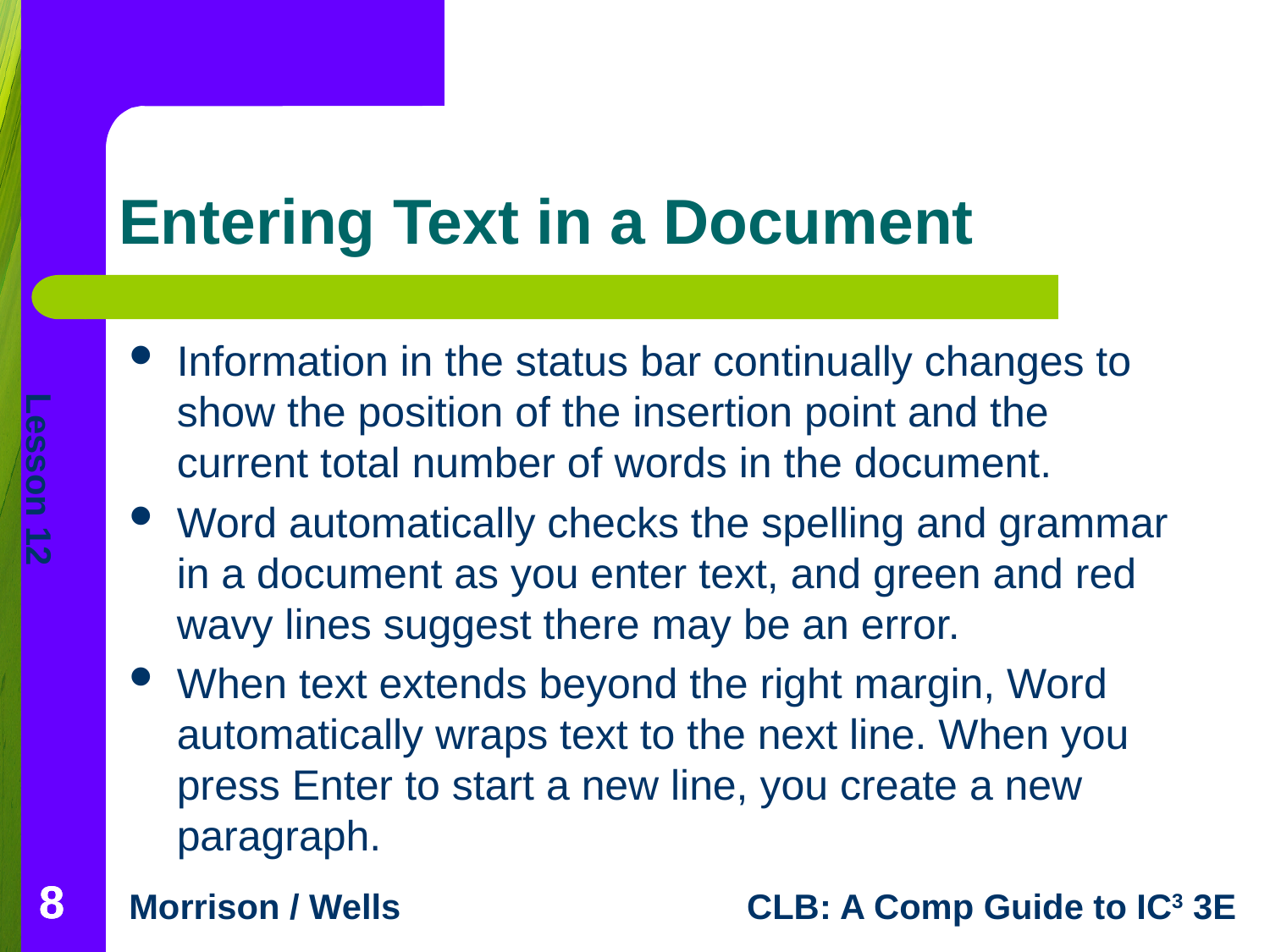

# Entering Text in a Document
Information in the status bar continually changes to show the position of the insertion point and the current total number of words in the document.
Word automatically checks the spelling and grammar in a document as you enter text, and green and red wavy lines suggest there may be an error.
When text extends beyond the right margin, Word automatically wraps text to the next line. When you press Enter to start a new line, you create a new paragraph.
8
8
8